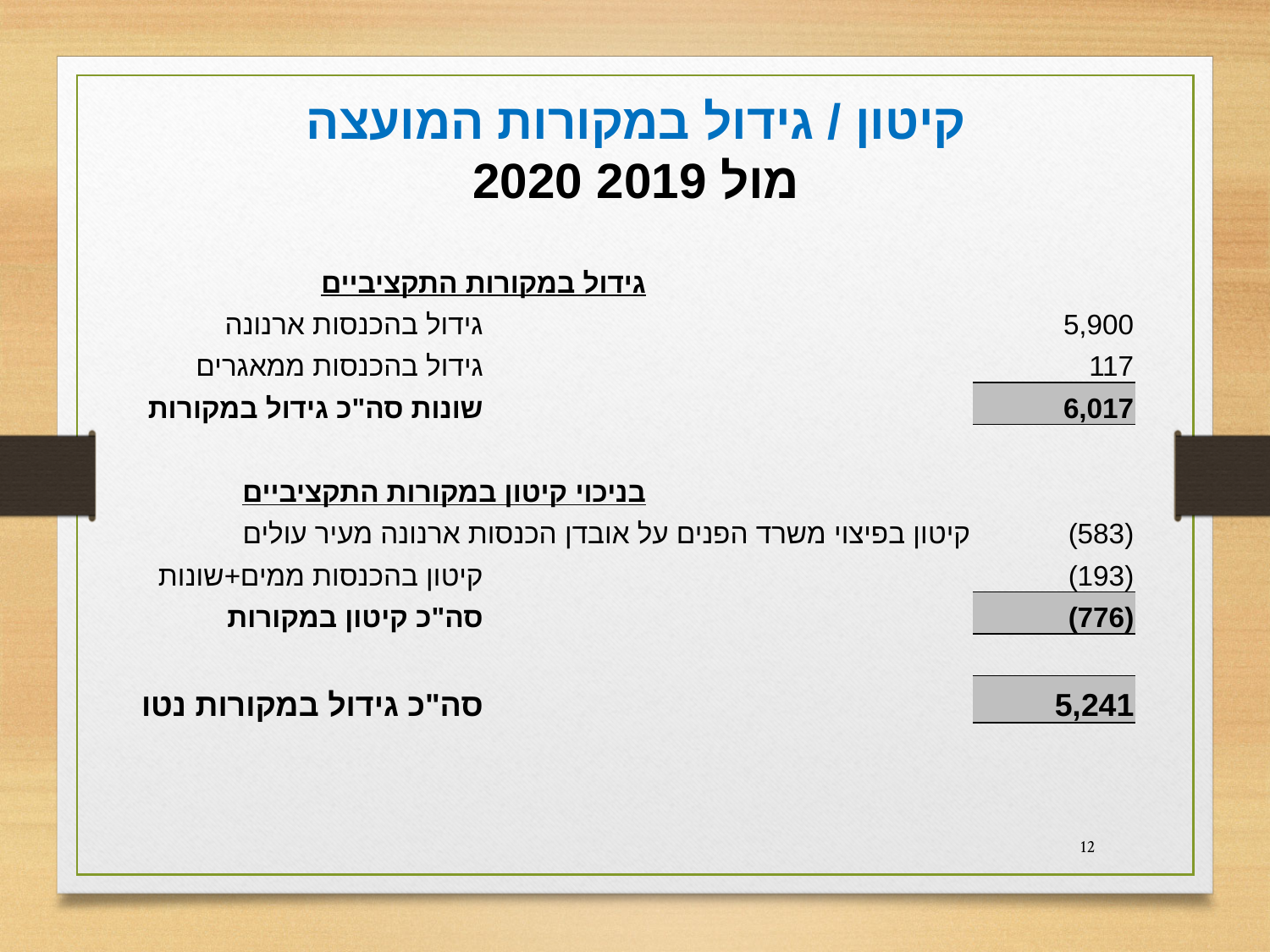

קיטון / גידול במקורות המועצה
2020 מול 2019
| גידול במקורות התקציביים |  |  |  |  |  |
| --- | --- | --- | --- | --- | --- |
| גידול בהכנסות ארנונה |  |  |  |  | 5,900 |
| גידול בהכנסות ממאגרים |  |  |  |  | 117 |
| שונות סה"כ גידול במקורות |  |  |  |  | 6,017 |
|  |  |  |  |  |  |
| בניכוי קיטון במקורות התקציביים |  |  |  |  |  |
| קיטון בפיצוי משרד הפנים על אובדן הכנסות ארנונה מעיר עולים |  |  |  |  | (583) |
| קיטון בהכנסות ממים+שונות |  |  |  |  | (193) |
| סה"כ קיטון במקורות |  |  |  |  | (776) |
|  |  |  |  |  |  |
| סה"כ גידול במקורות נטו |  |  |  |  | 5,241 |
12